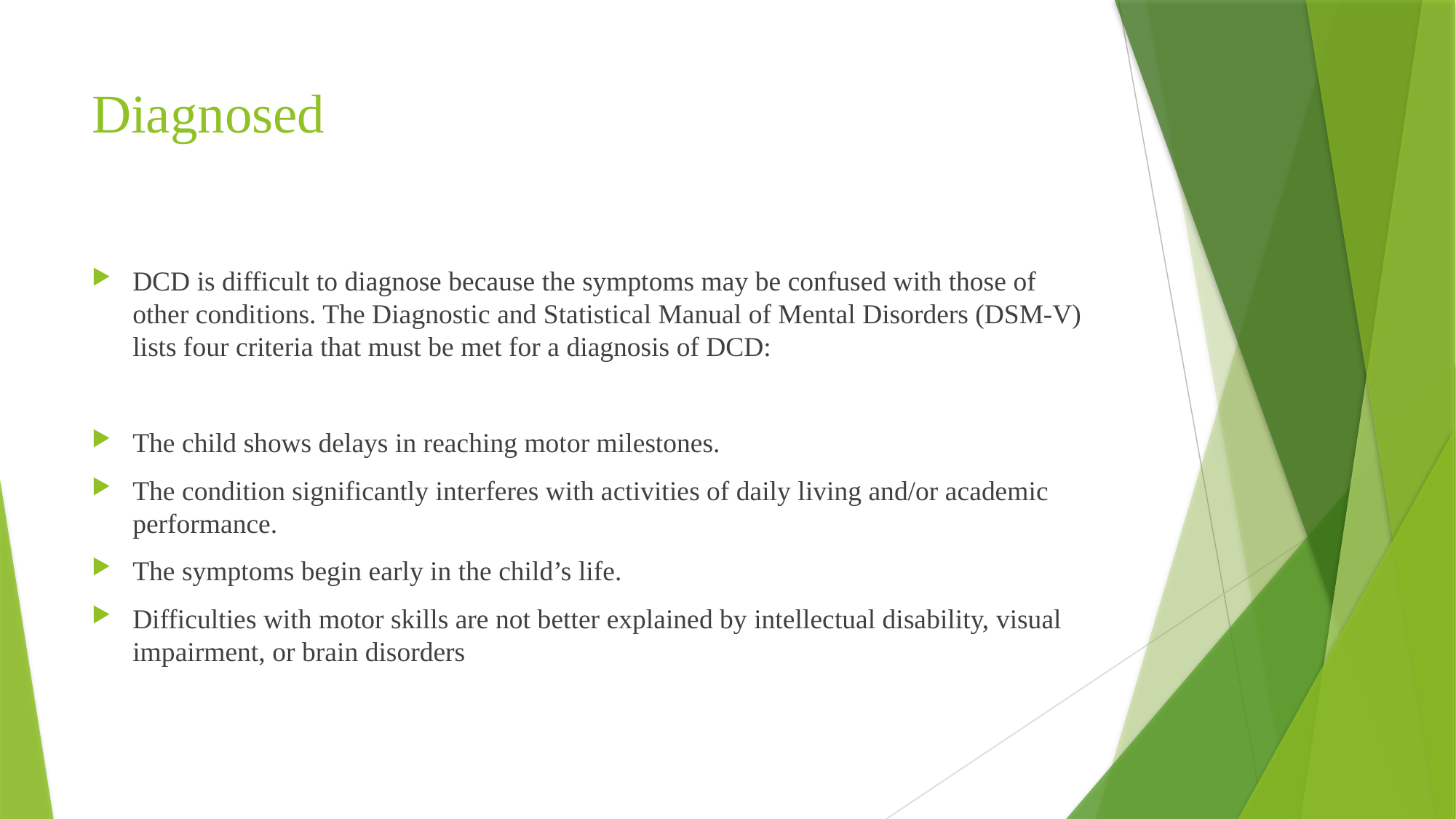

# Diagnosed
DCD is difficult to diagnose because the symptoms may be confused with those of other conditions. The Diagnostic and Statistical Manual of Mental Disorders (DSM-V) lists four criteria that must be met for a diagnosis of DCD:

The child shows delays in reaching motor milestones.
The condition significantly interferes with activities of daily living and/or academic performance.
The symptoms begin early in the child’s life.
Difficulties with motor skills are not better explained by intellectual disability, visual impairment, or brain disorders